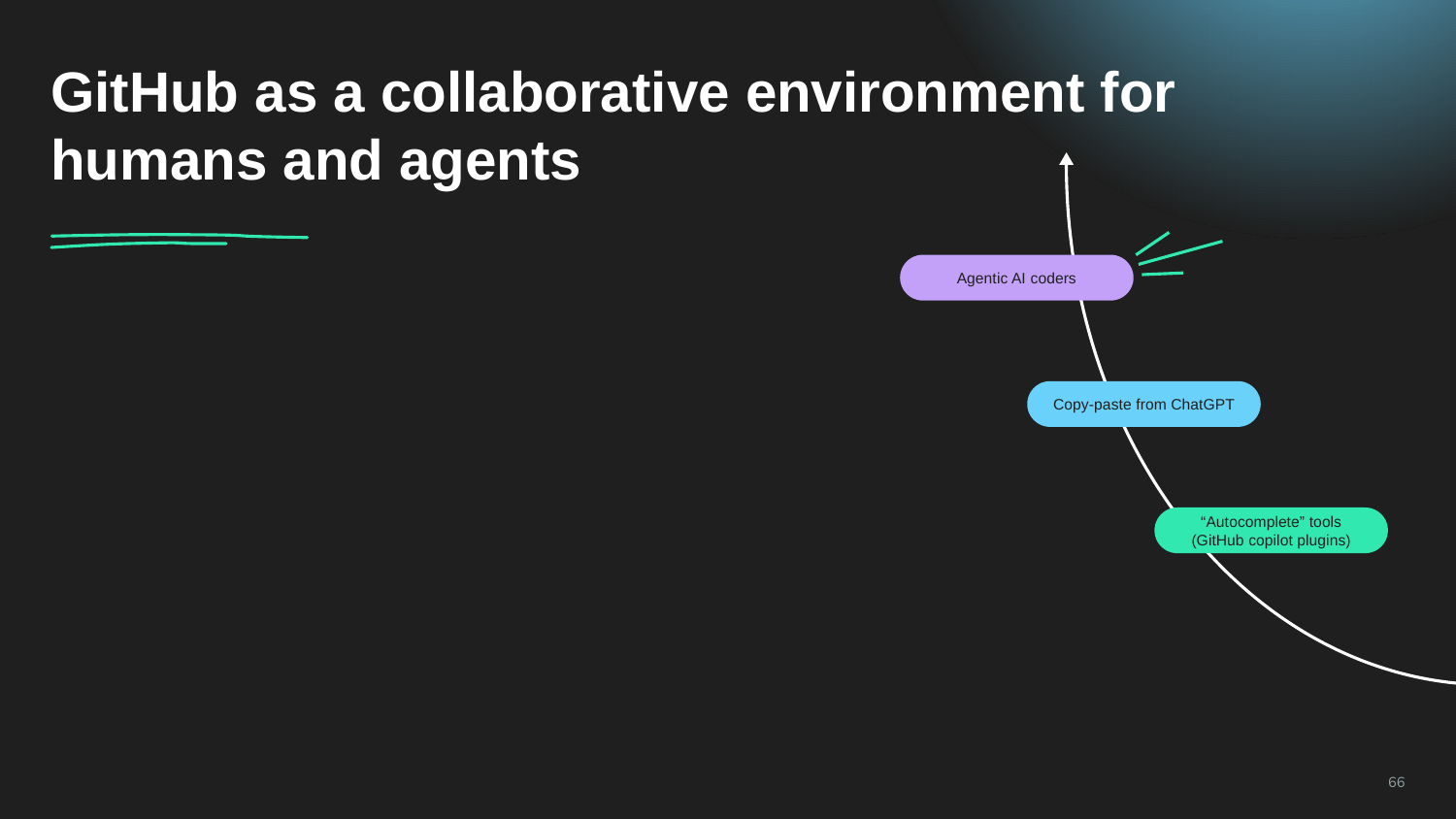

Agentic AI coders
Copy-paste from ChatGPT
“Autocomplete” tools (GitHub copilot plugins)
# GitHub as a collaborative environment for humans and agents